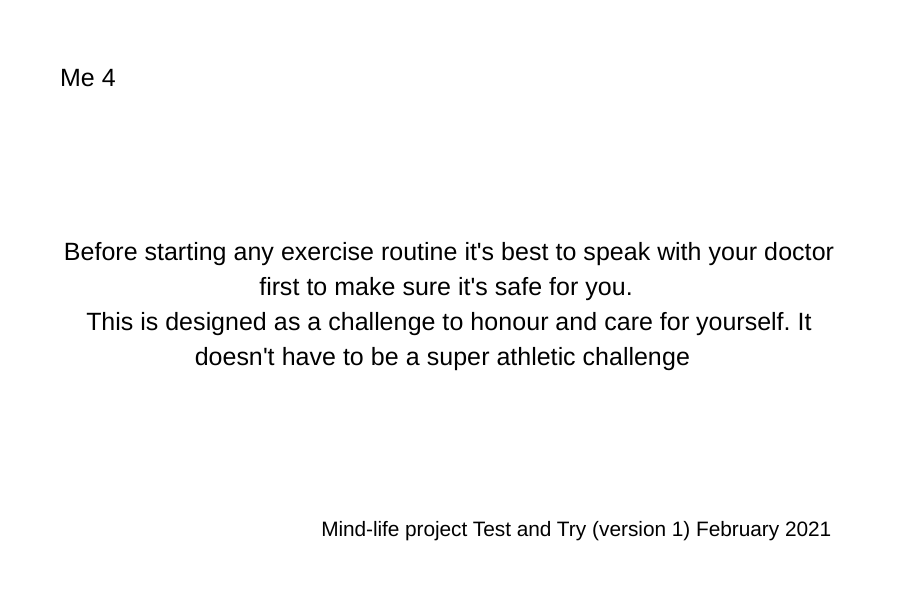

Me 4
Before starting any exercise routine it's best to speak with your doctor first to make sure it's safe for you.
This is designed as a challenge to honour and care for yourself. It doesn't have to be a super athletic challenge
Mind-life project Test and Try (version 1) February 2021